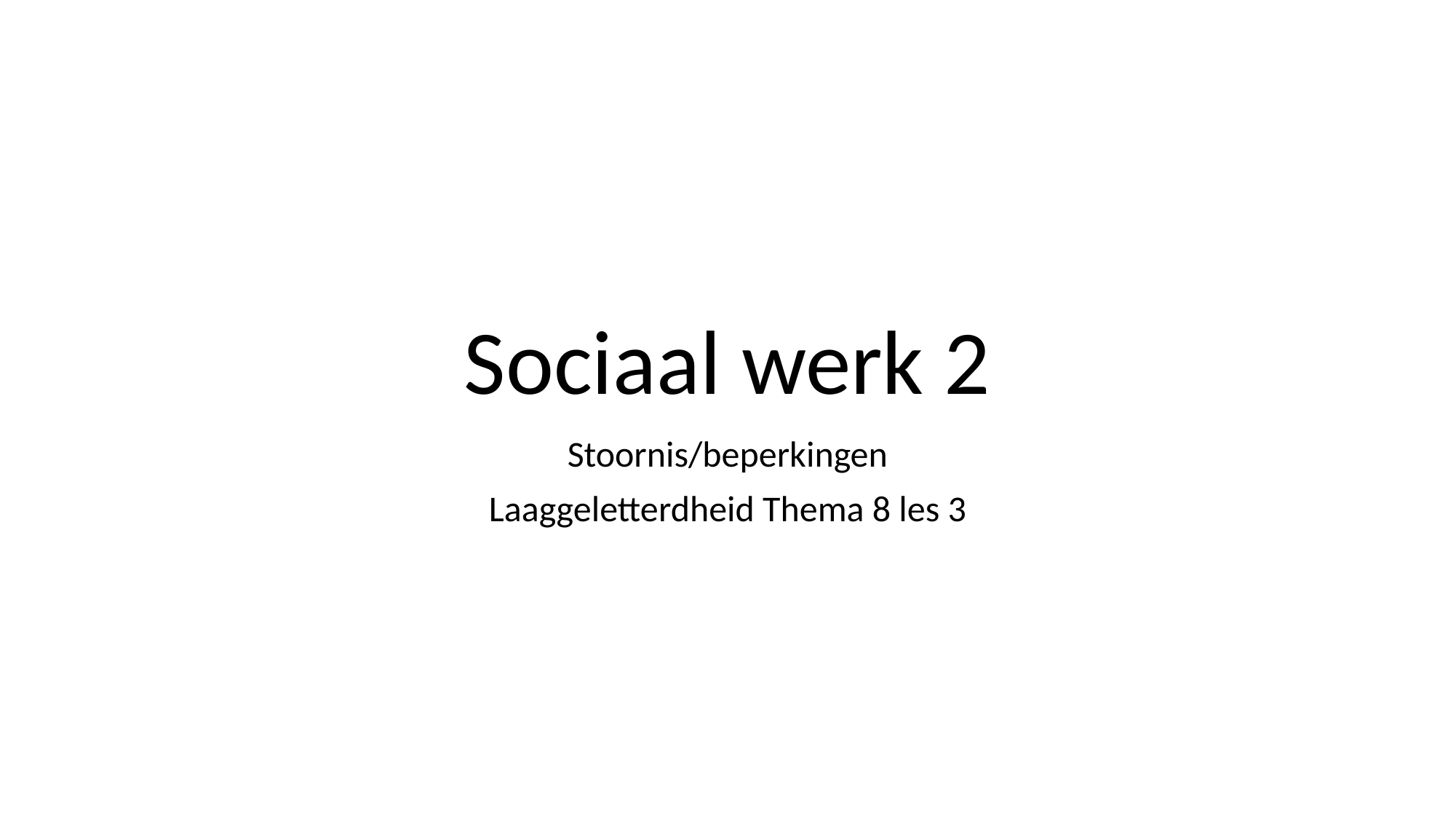

# Sociaal werk 2
Stoornis/beperkingen
Laaggeletterdheid Thema 8 les 3